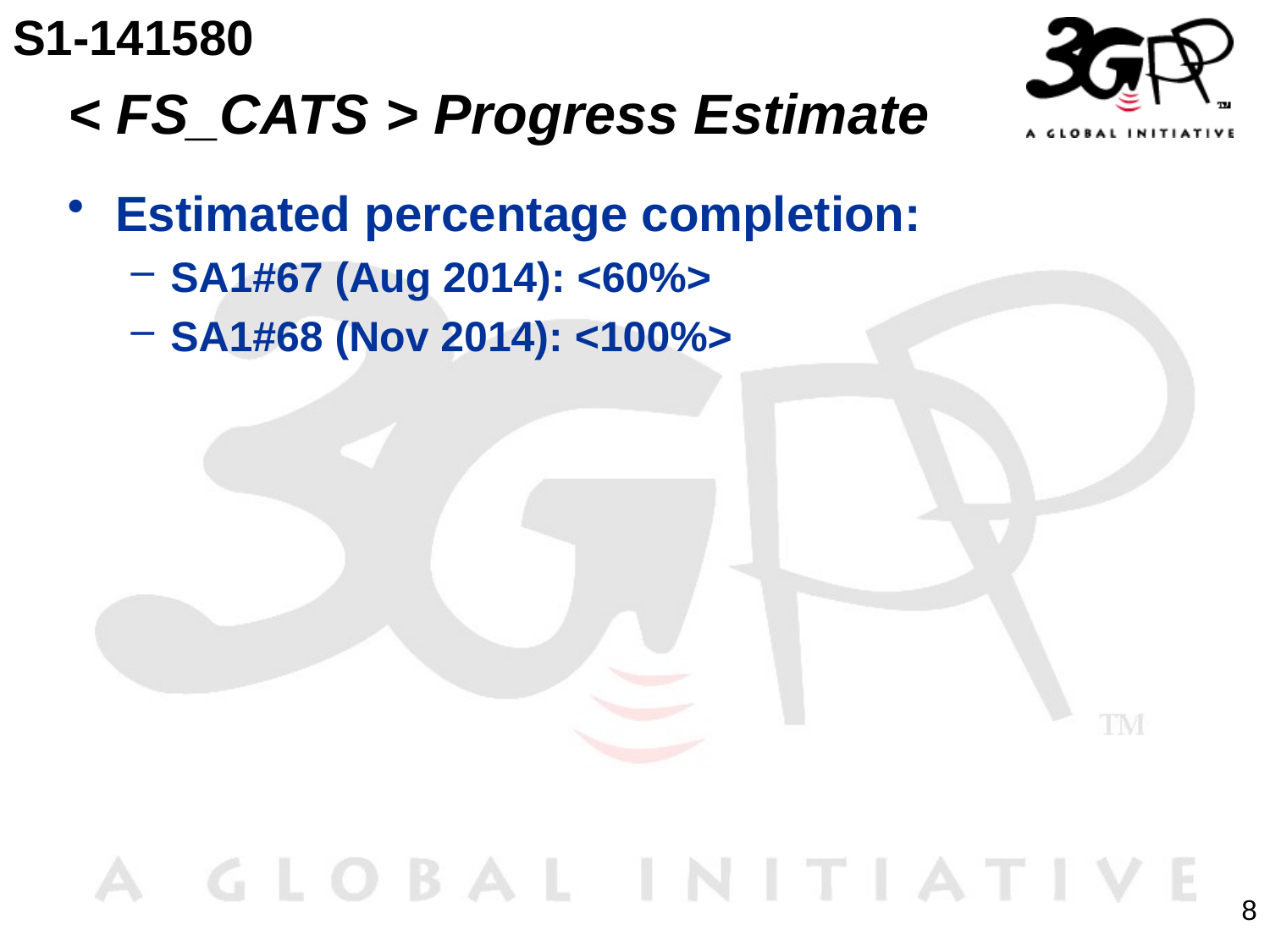

S1-141580
# < FS_CATS > Progress Estimate
Estimated percentage completion:
SA1#67 (Aug 2014): <60%>
SA1#68 (Nov 2014): <100%>
8